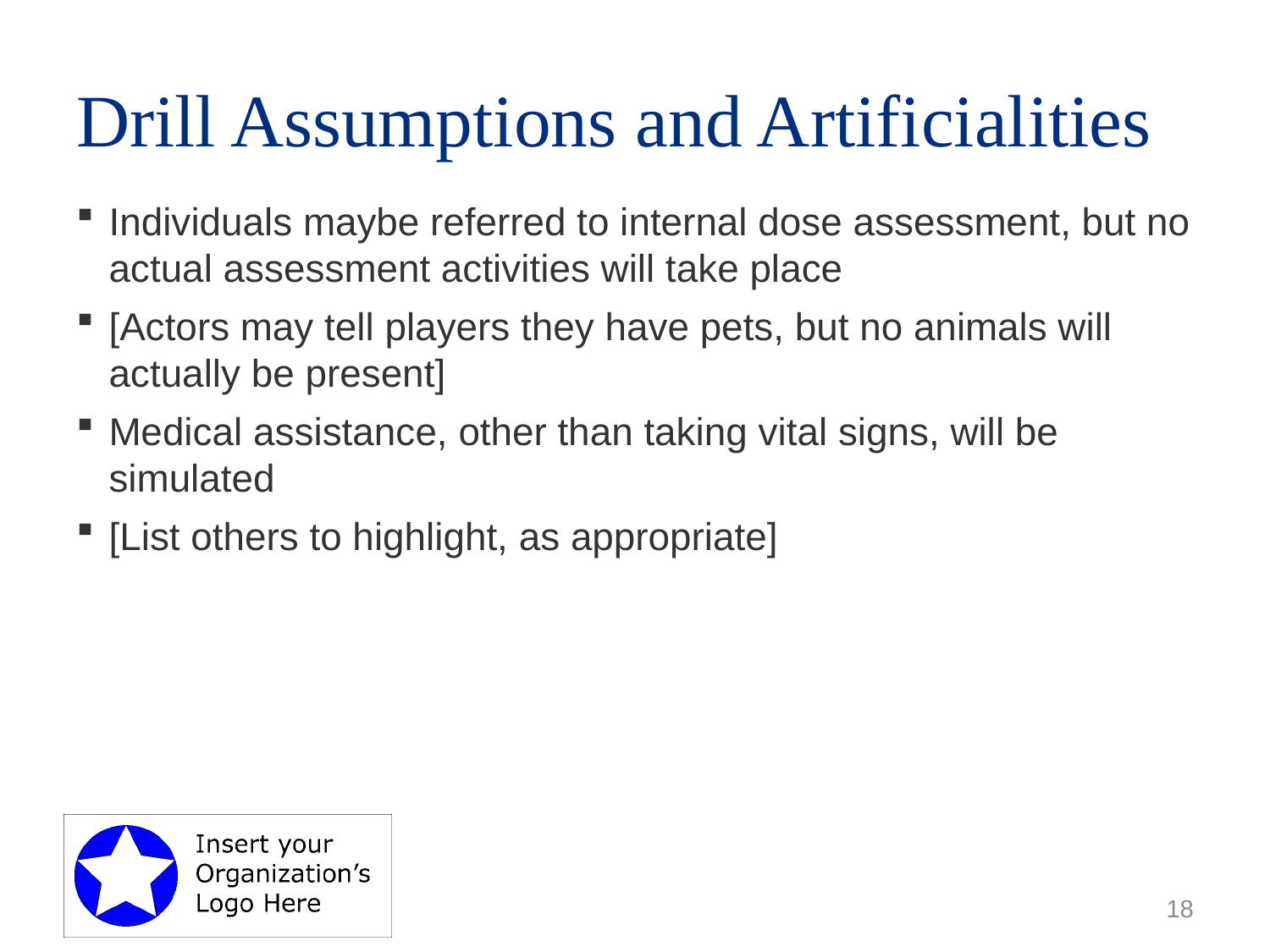

# Drill Assumptions and Artificialities
Individuals maybe referred to internal dose assessment, but no actual assessment activities will take place
[Actors may tell players they have pets, but no animals will actually be present]
Medical assistance, other than taking vital signs, will be simulated
[List others to highlight, as appropriate]
18